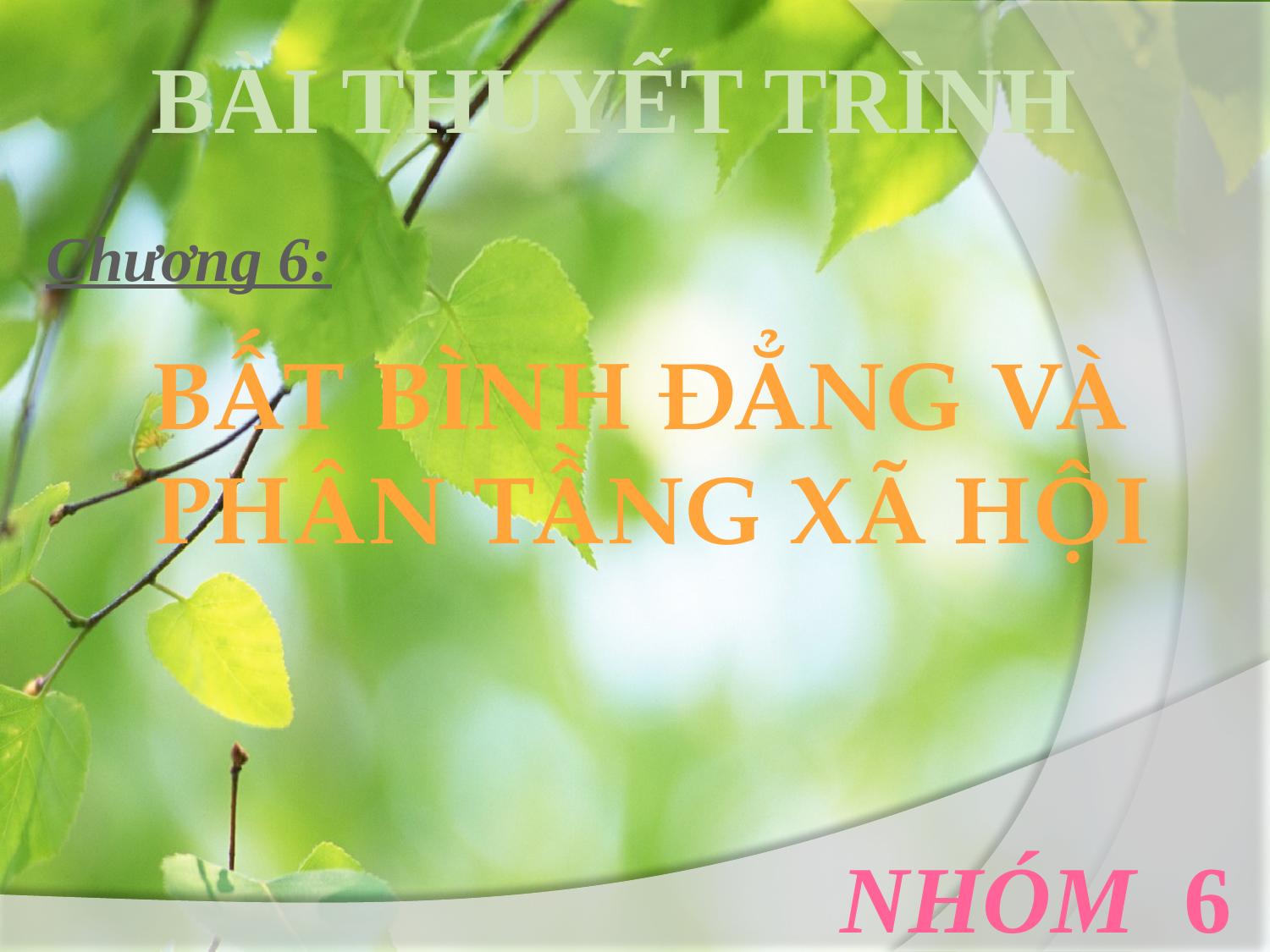

# Bài thuyết trình
Chương 6:
BẤT BÌNH ĐẲNG VÀ
 PHÂN TẦNG XÃ HỘI
Nhóm  6